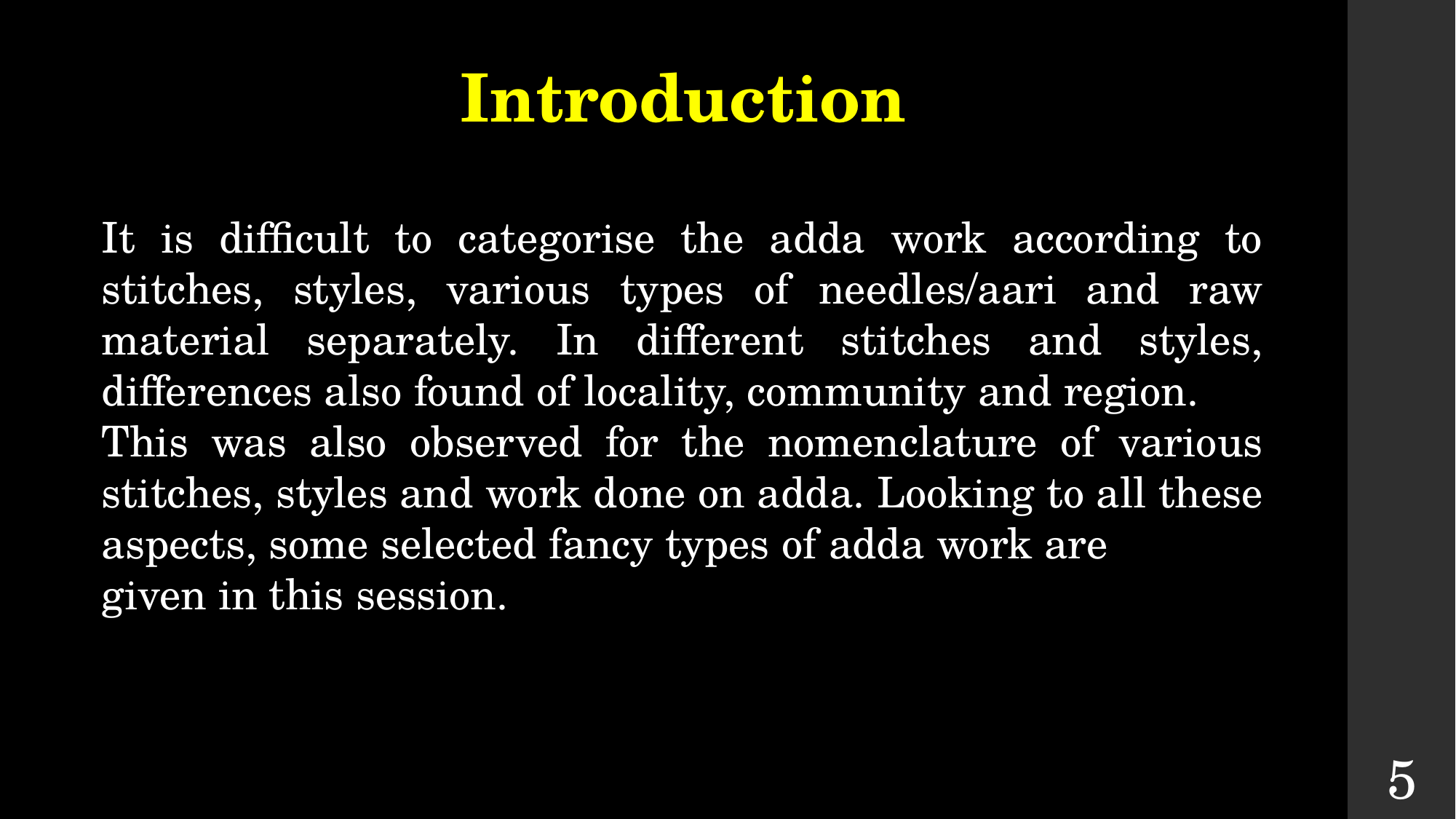

Introduction
It is difficult to categorise the adda work according to stitches, styles, various types of needles/aari and raw material separately. In different stitches and styles, differences also found of locality, community and region.
This was also observed for the nomenclature of various stitches, styles and work done on adda. Looking to all these aspects, some selected fancy types of adda work are
given in this session.
5